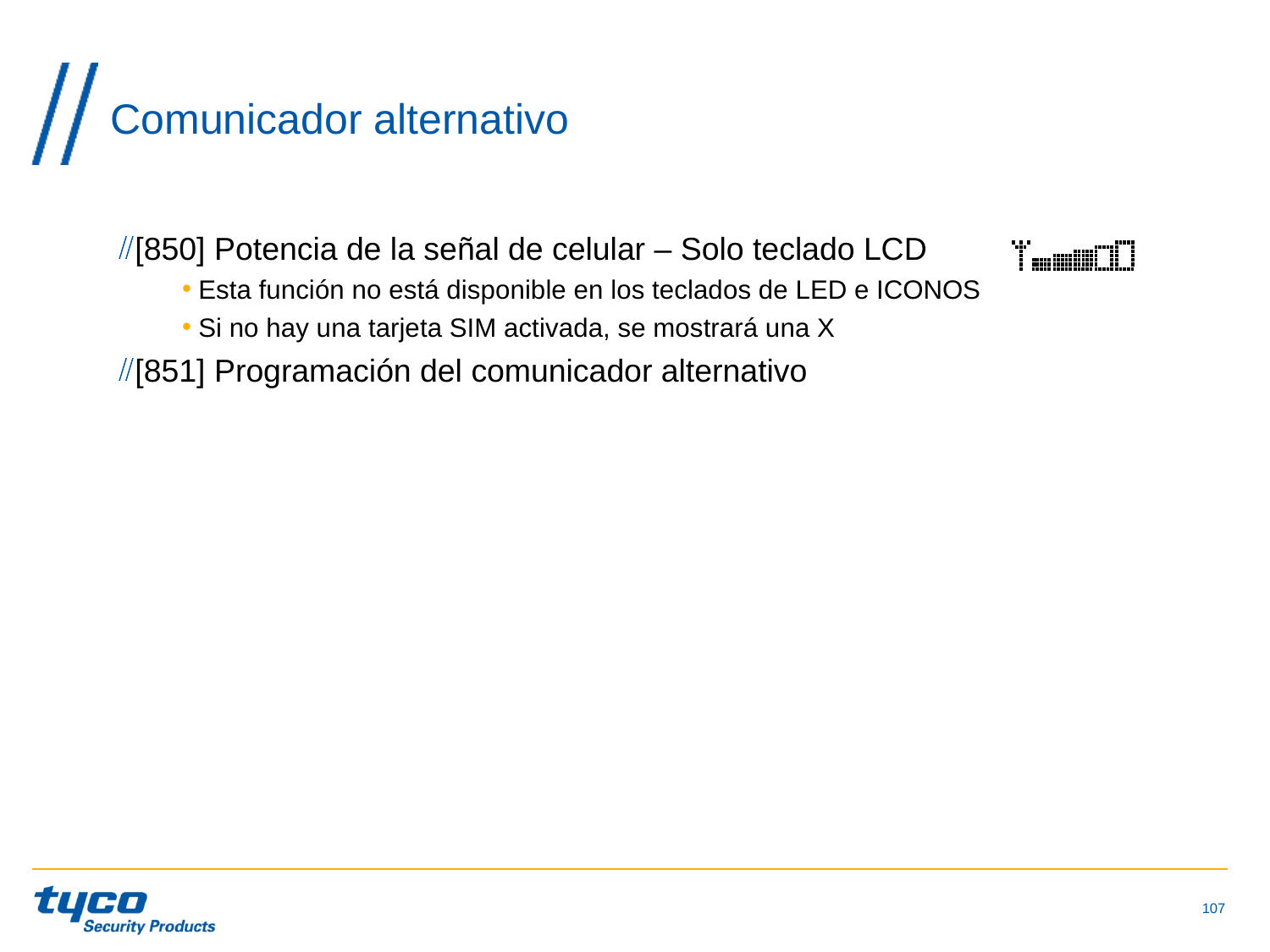

# Comunicador alternativo
[850] Potencia de la señal de celular – Solo teclado LCD
Esta función no está disponible en los teclados de LED e ICONOS
Si no hay una tarjeta SIM activada, se mostrará una X
[851] Programación del comunicador alternativo

107